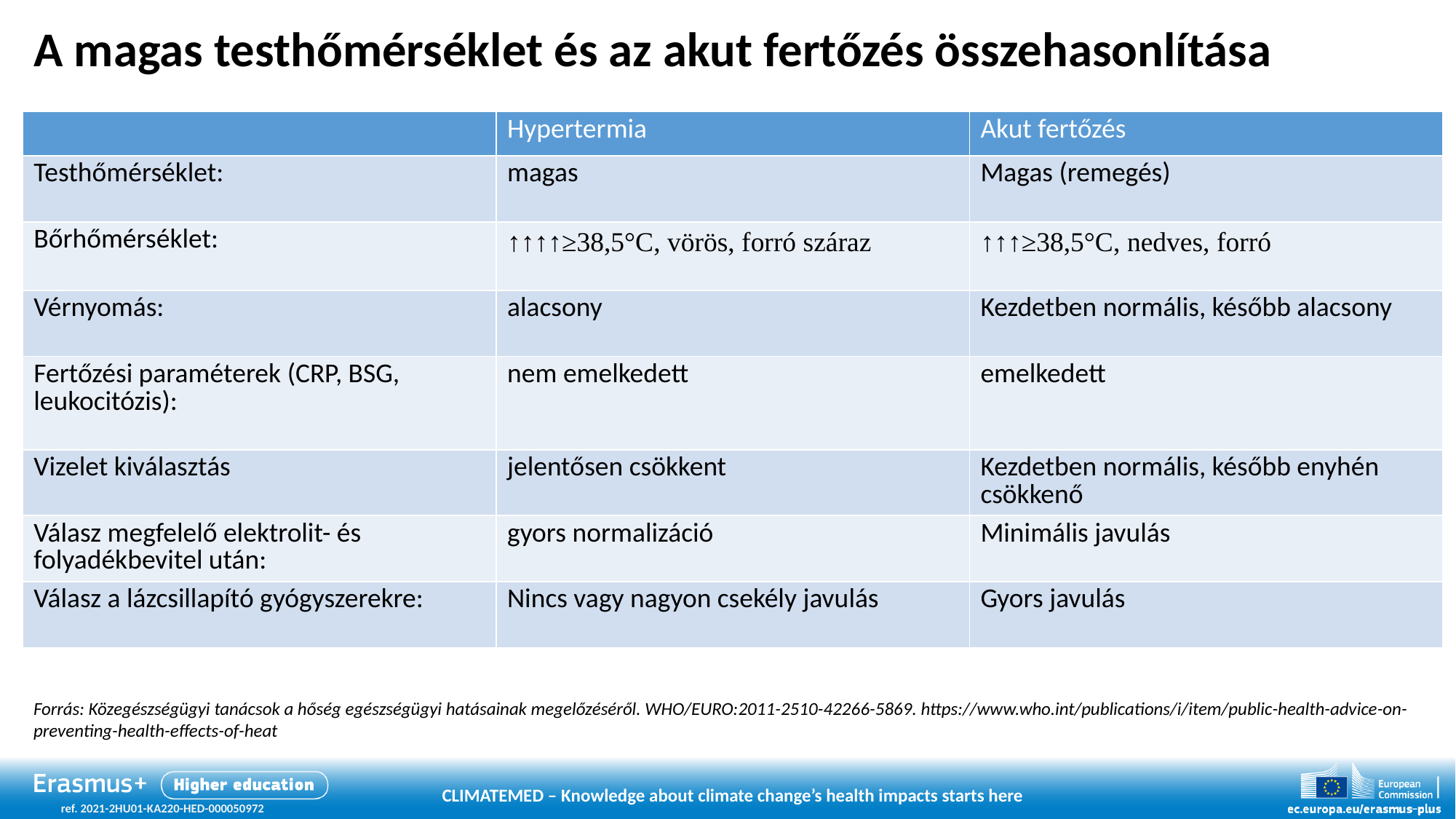

# A magas testhőmérséklet és az akut fertőzés összehasonlítása
|  | Hypertermia | Akut fertőzés |
| --- | --- | --- |
| Testhőmérséklet: | magas | Magas (remegés) |
| Bőrhőmérséklet: | ↑↑↑↑≥38,5°C, vörös, forró száraz | ↑↑↑≥38,5°C, nedves, forró |
| Vérnyomás: | alacsony | Kezdetben normális, később alacsony |
| Fertőzési paraméterek (CRP, BSG, leukocitózis): | nem emelkedett | emelkedett |
| Vizelet kiválasztás | jelentősen csökkent | Kezdetben normális, később enyhén csökkenő |
| Válasz megfelelő elektrolit- és folyadékbevitel után: | gyors normalizáció | Minimális javulás |
| Válasz a lázcsillapító gyógyszerekre: | Nincs vagy nagyon csekély javulás | Gyors javulás |
Forrás: Közegészségügyi tanácsok a hőség egészségügyi hatásainak megelőzéséről. WHO/EURO:2011-2510-42266-5869. https://www.who.int/publications/i/item/public-health-advice-on-preventing-health-effects-of-heat